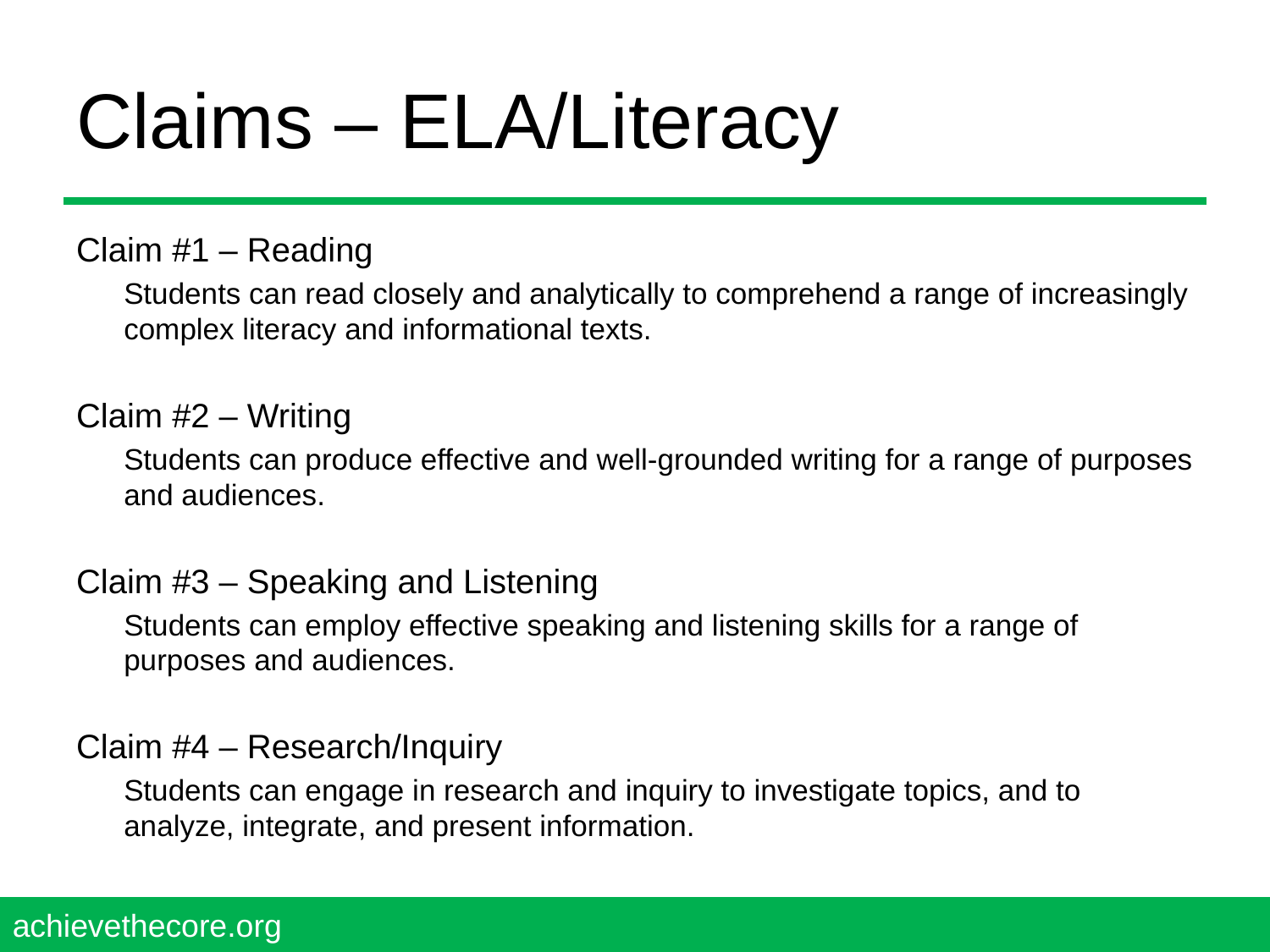

# Claims – ELA/Literacy
Claim #1 – Reading
Students can read closely and analytically to comprehend a range of increasingly complex literacy and informational texts.

Claim #2 – Writing
Students can produce effective and well-grounded writing for a range of purposes and audiences.

Claim #3 – Speaking and Listening
Students can employ effective speaking and listening skills for a range of purposes and audiences.

Claim #4 – Research/Inquiry
Students can engage in research and inquiry to investigate topics, and to analyze, integrate, and present information.